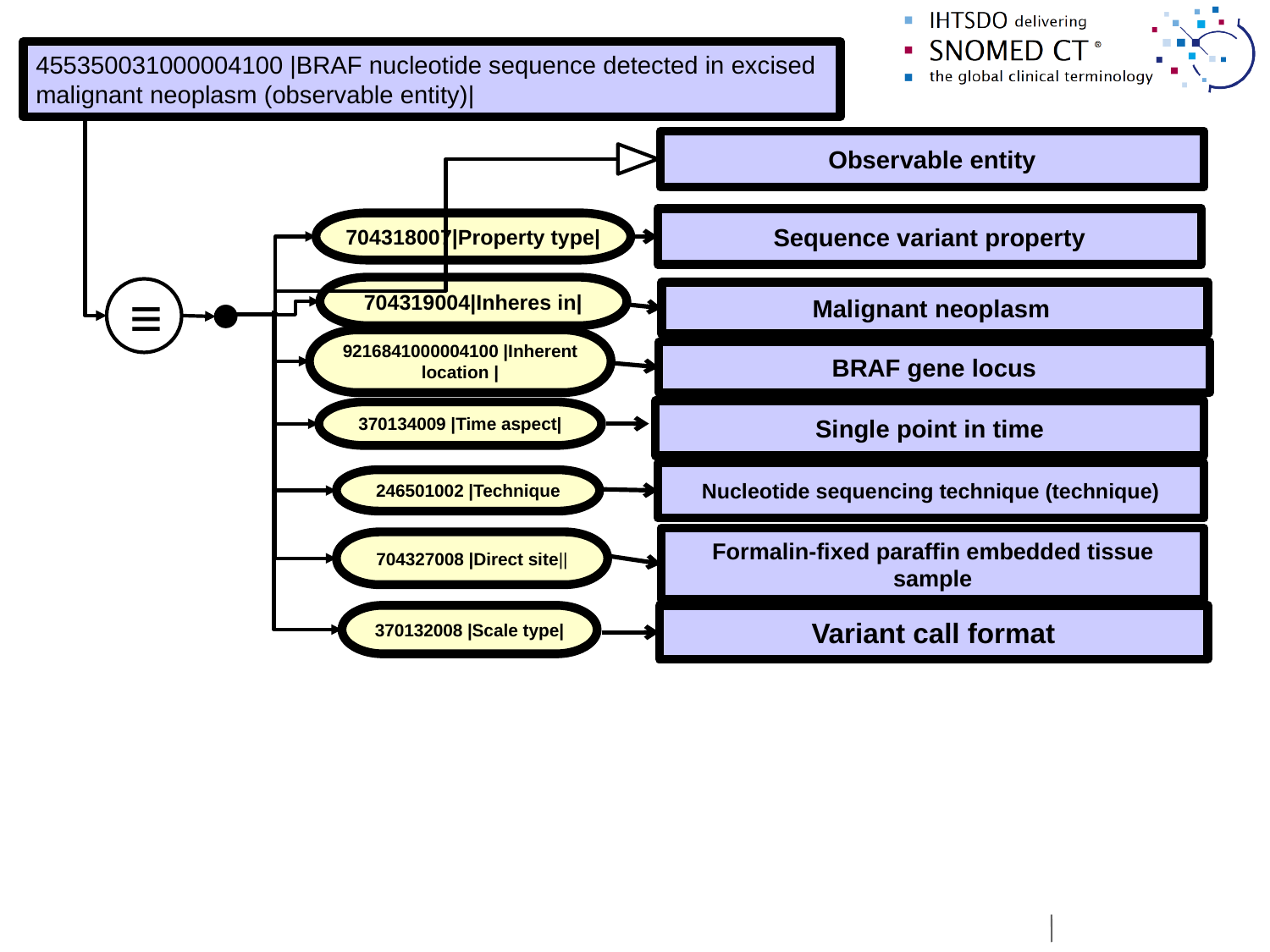

# Agreed flattened quality observable model template for trial use
455350031000004100 |BRAF nucleotide sequence detected in excised malignant neoplasm (observable entity)|
Observable entity

Sequence variant property
704318007|Property type|

704319004|Inheres in|
≡
Malignant neoplasm

9216841000004100 |Inherent location |
BRAF gene locus
Single point in time
370134009 |Time aspect|
Nucleotide sequencing technique (technique)
246501002 |Technique
Formalin-fixed paraffin embedded tissue sample
704327008 |Direct site||
Variant call format
370132008 |Scale type|